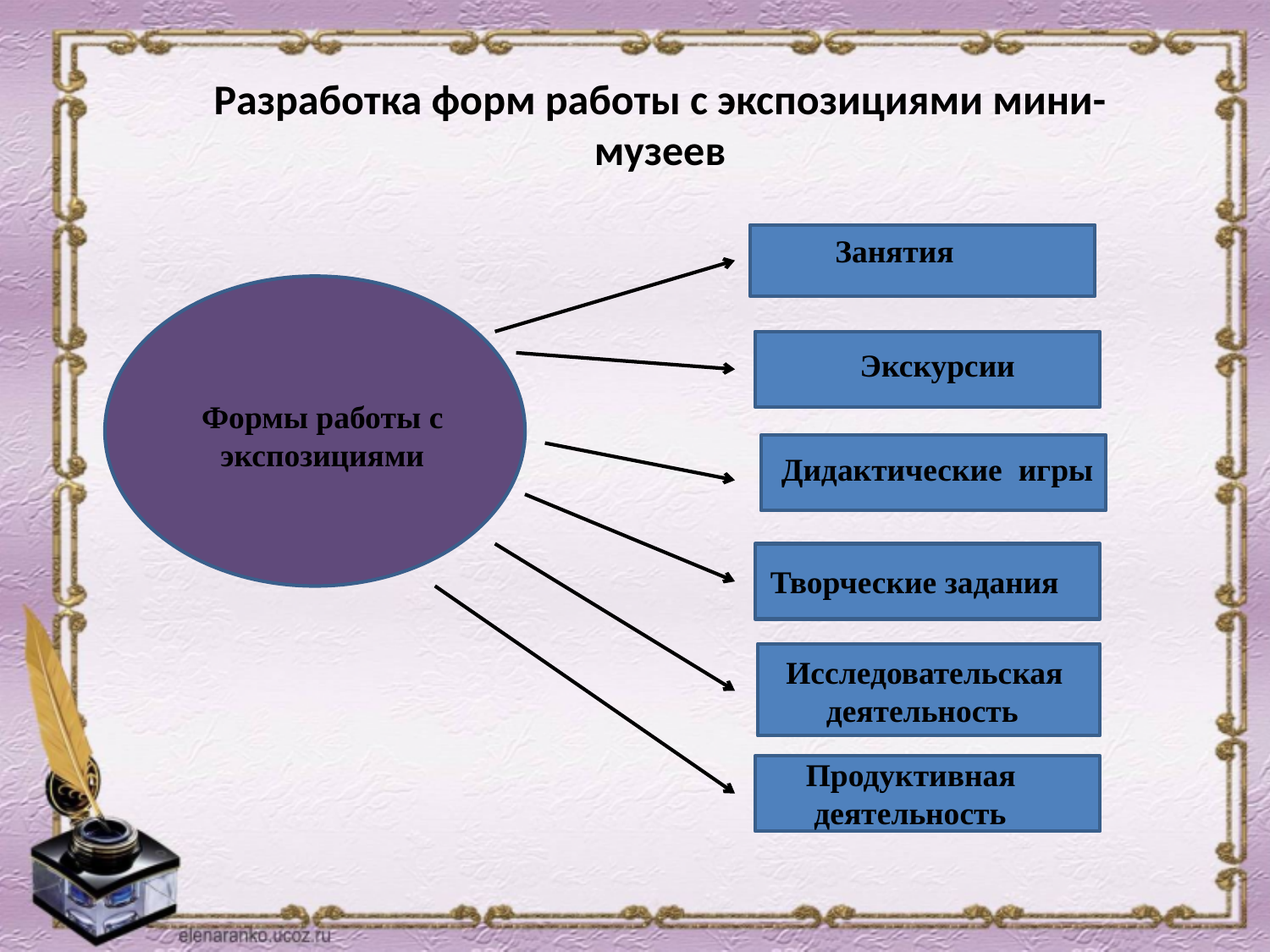

Разработка форм работы с экспозициями мини-музеев

         Занятия

         Экскурсии
Формы работы с экспозициями

 Дидактические  игры

Творческие задания

           Исследовательская
                деятельность
           Продуктивная
            деятельность